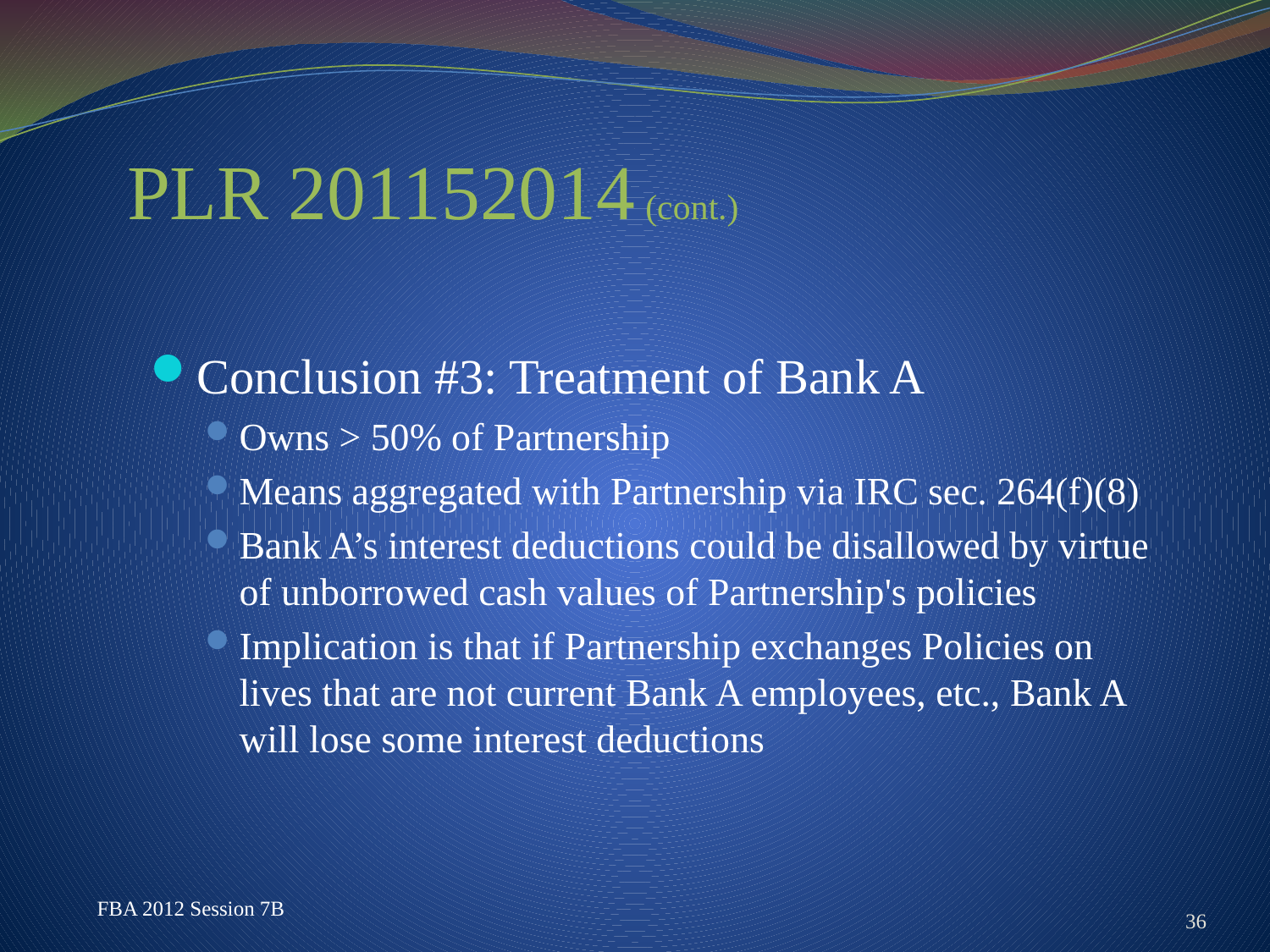

# PLR 201152014 (cont.)
Conclusion #3: Treatment of Bank A
Owns > 50% of Partnership
Means aggregated with Partnership via IRC sec. 264(f)(8)
Bank A’s interest deductions could be disallowed by virtue of unborrowed cash values of Partnership's policies
Implication is that if Partnership exchanges Policies on lives that are not current Bank A employees, etc., Bank A will lose some interest deductions

36
FBA 2012 Session 7B